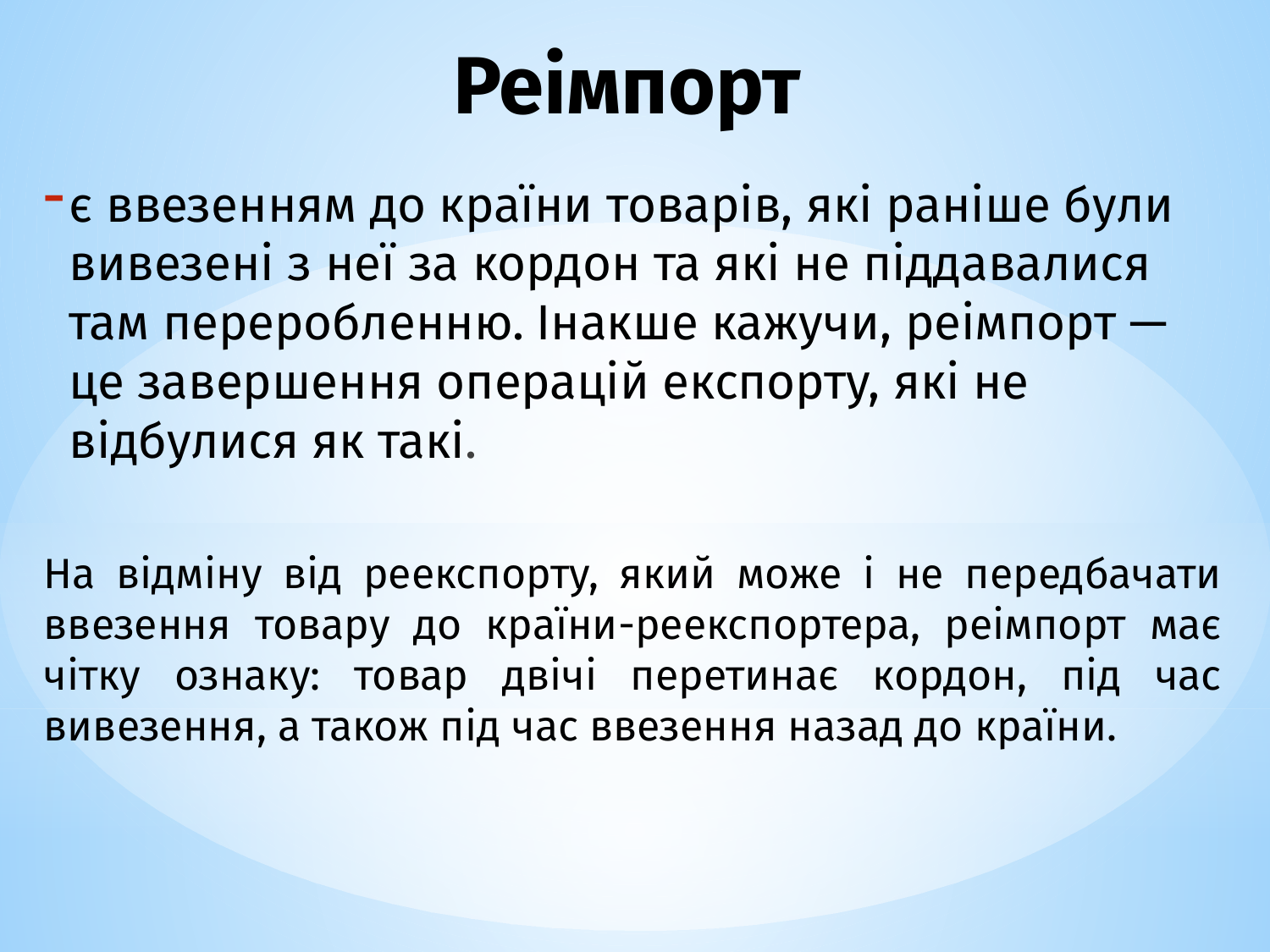

# Реімпорт
є ввезенням до країни товарів, які раніше були вивезені з неї за кордон та які не піддавалися там переробленню. Інакше кажучи, реімпорт — це завершення операцій експорту, які не відбулися як такі.

На відміну від реекспорту, який може і не передбачати ввезення товару до країни-реекспортера, реімпорт має чітку ознаку: товар двічі перетинає кордон, під час вивезення, а також під час ввезення назад до країни.